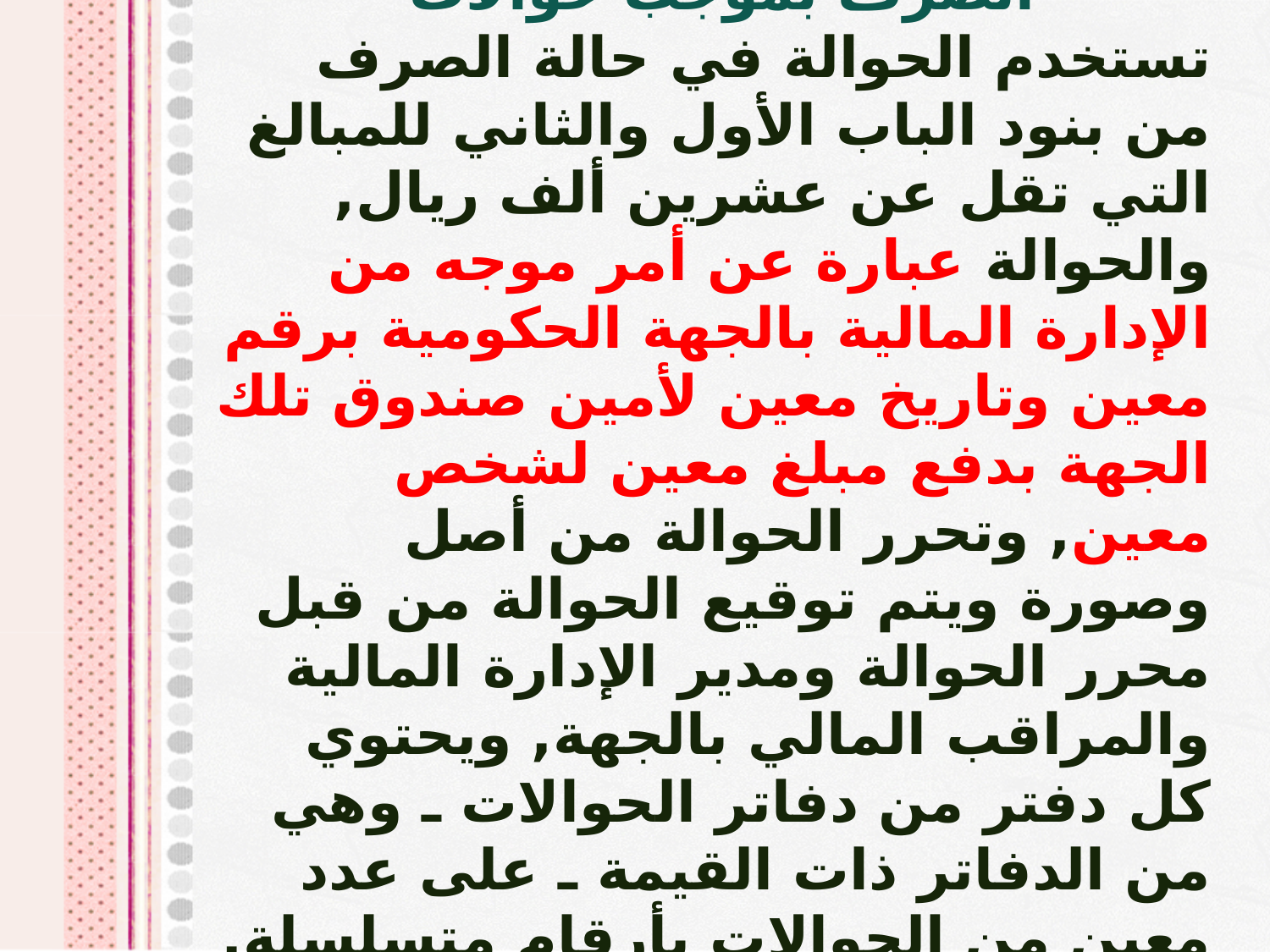

الصرف بموجب حوالات
تستخدم الحوالة في حالة الصرف من بنود الباب الأول والثاني للمبالغ التي تقل عن عشرين ألف ريال, والحوالة عبارة عن أمر موجه من الإدارة المالية بالجهة الحكومية برقم معين وتاريخ معين لأمين صندوق تلك الجهة بدفع مبلغ معين لشخص معين, وتحرر الحوالة من أصل وصورة ويتم توقيع الحوالة من قبل محرر الحوالة ومدير الإدارة المالية والمراقب المالي بالجهة, ويحتوي كل دفتر من دفاتر الحوالات ـ وهي من الدفاتر ذات القيمة ـ على عدد معين من الحوالات بأرقام متسلسلة.